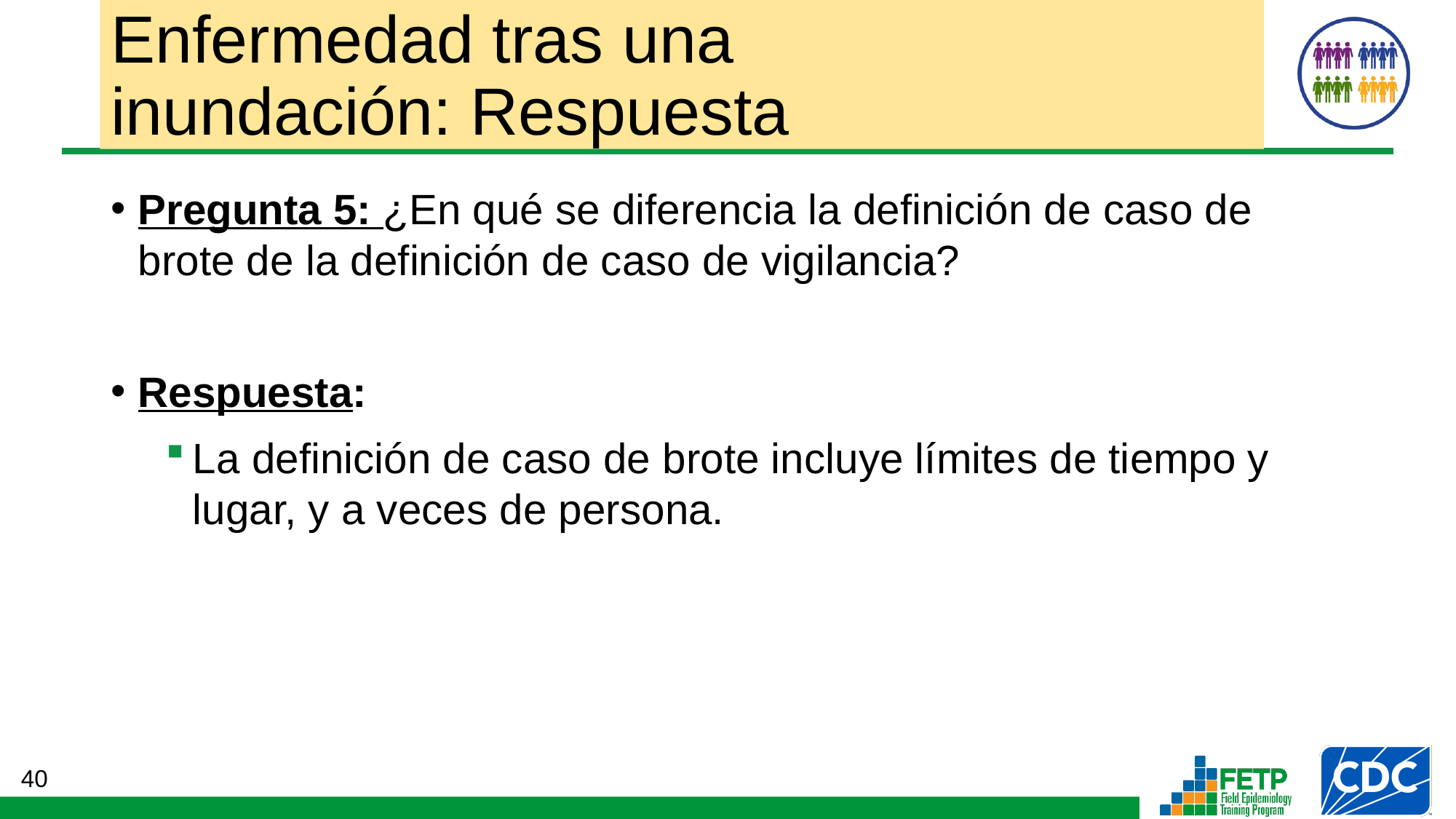

# Enfermedad tras una inundación: Respuesta
Pregunta 5: ¿En qué se diferencia la definición de caso de brote de la definición de caso de vigilancia?

Respuesta:
La definición de caso de brote incluye límites de tiempo y lugar, y a veces de persona.